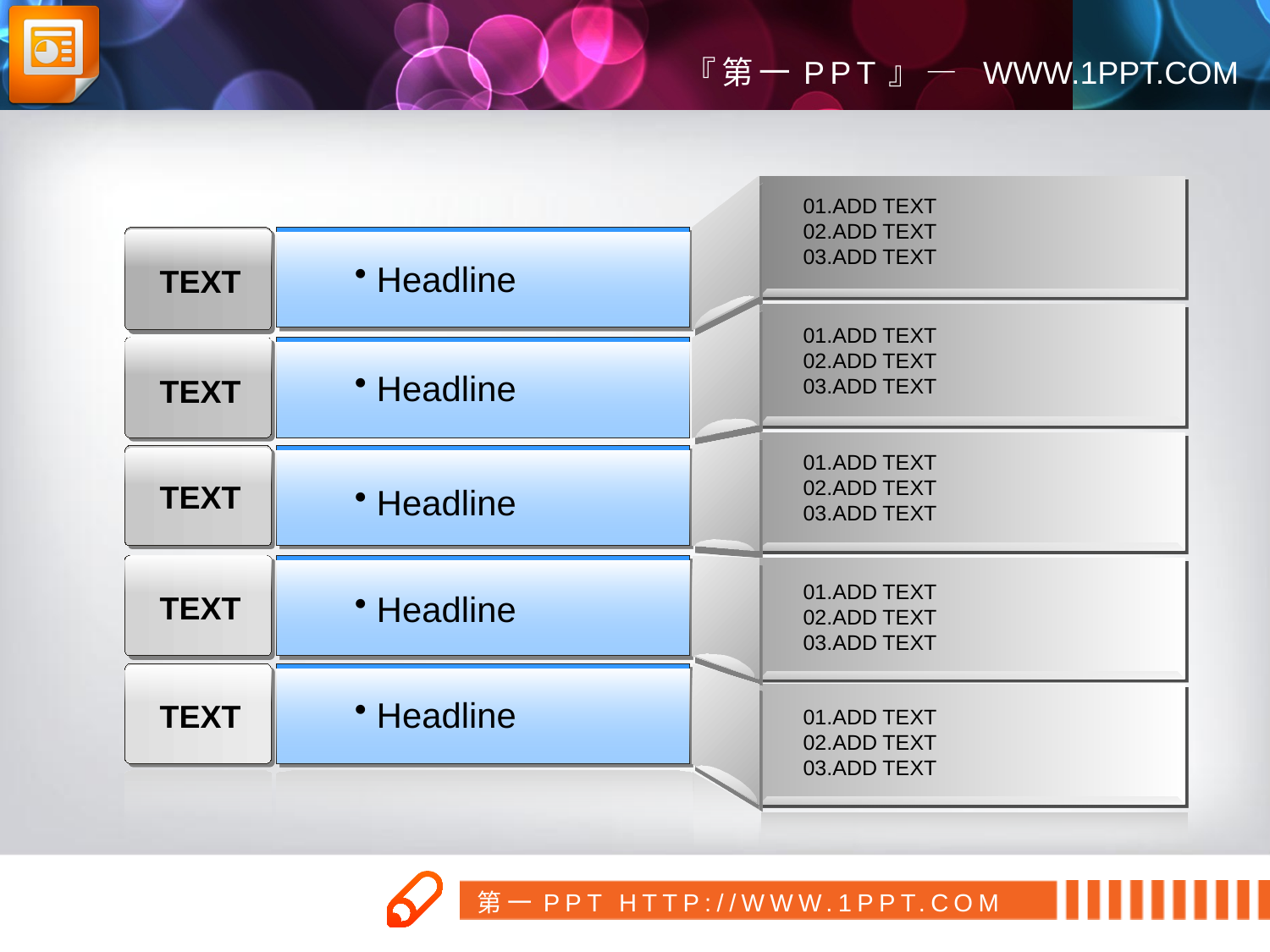

01.ADD TEXT
02.ADD TEXT
03.ADD TEXT

 Headline
TEXT
01.ADD TEXT
02.ADD TEXT
03.ADD TEXT
 Headline
TEXT
01.ADD TEXT
02.ADD TEXT
03.ADD TEXT
TEXT
 Headline
01.ADD TEXT
02.ADD TEXT
03.ADD TEXT
 Headline
TEXT
 Headline
TEXT
01.ADD TEXT
02.ADD TEXT
03.ADD TEXT